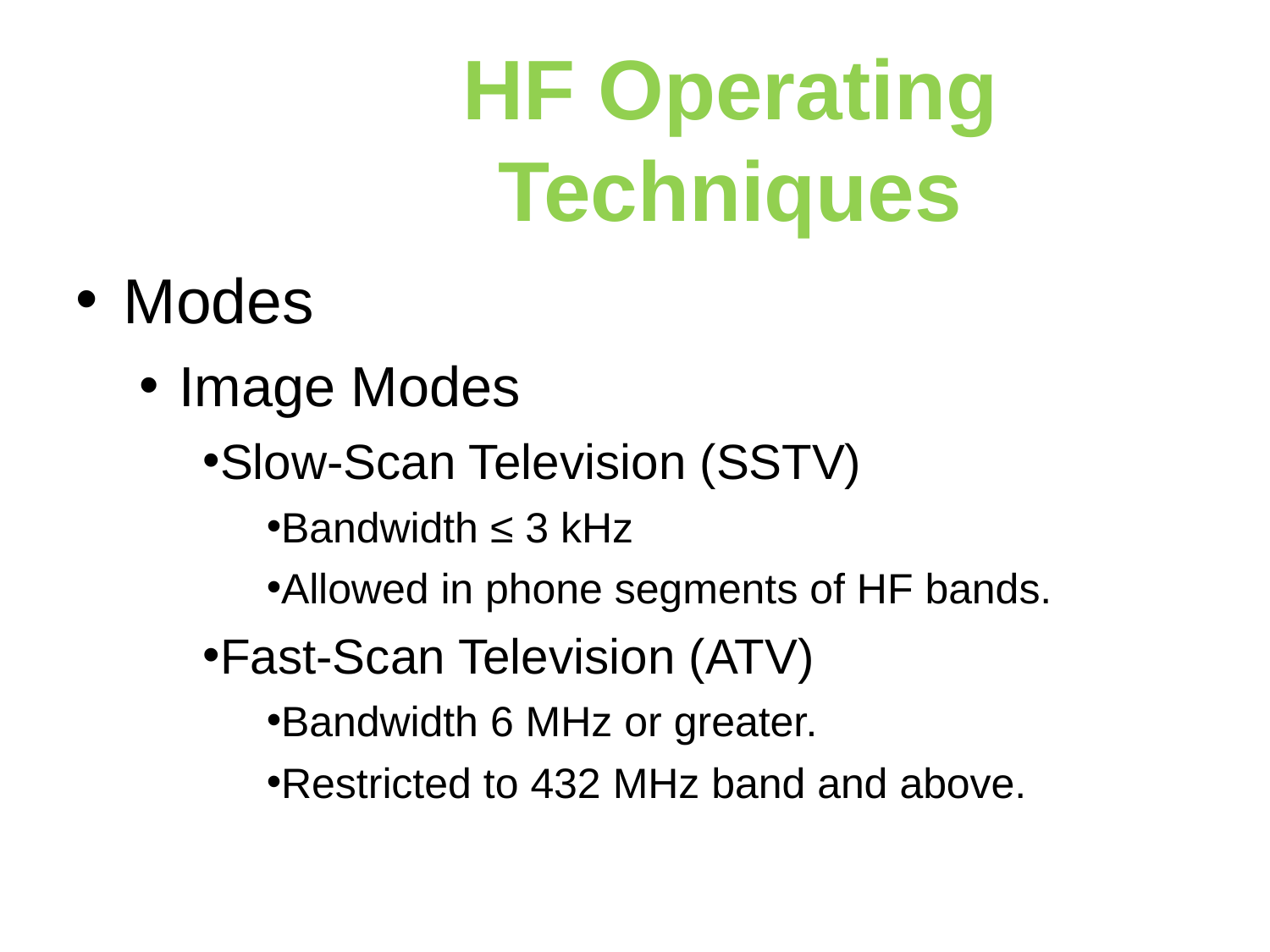

HF Operating Techniques
Modes
Image Modes
Slow-Scan Television (SSTV)
Bandwidth ≤ 3 kHz
Allowed in phone segments of HF bands.
Fast-Scan Television (ATV)
Bandwidth 6 MHz or greater.
Restricted to 432 MHz band and above.